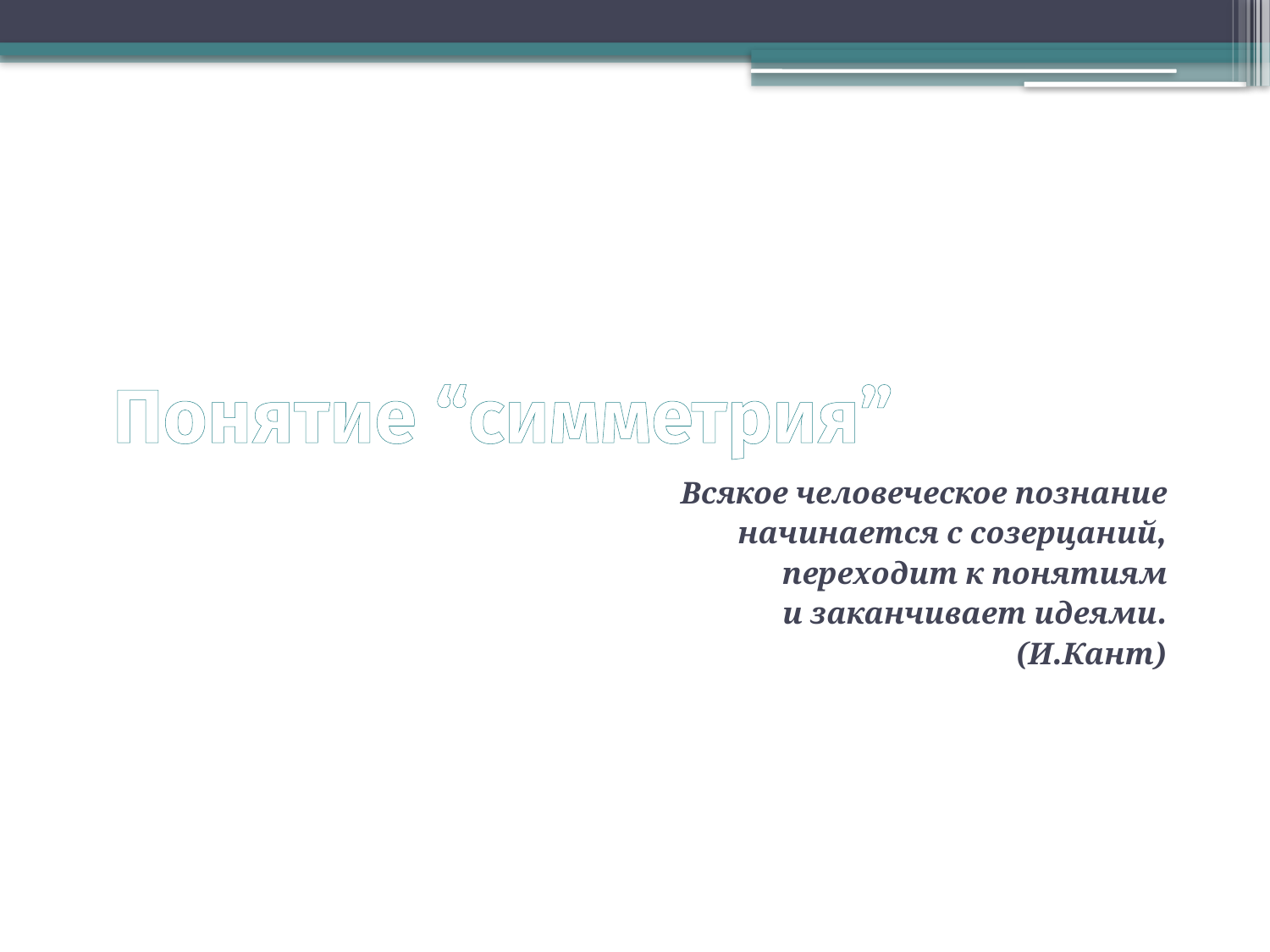

# Понятие “симметрия”
Всякое человеческое познание
                                        начинается с созерцаний,
                                        переходит к понятиям
                                        и заканчивает идеями.
                                                                       (И.Кант)